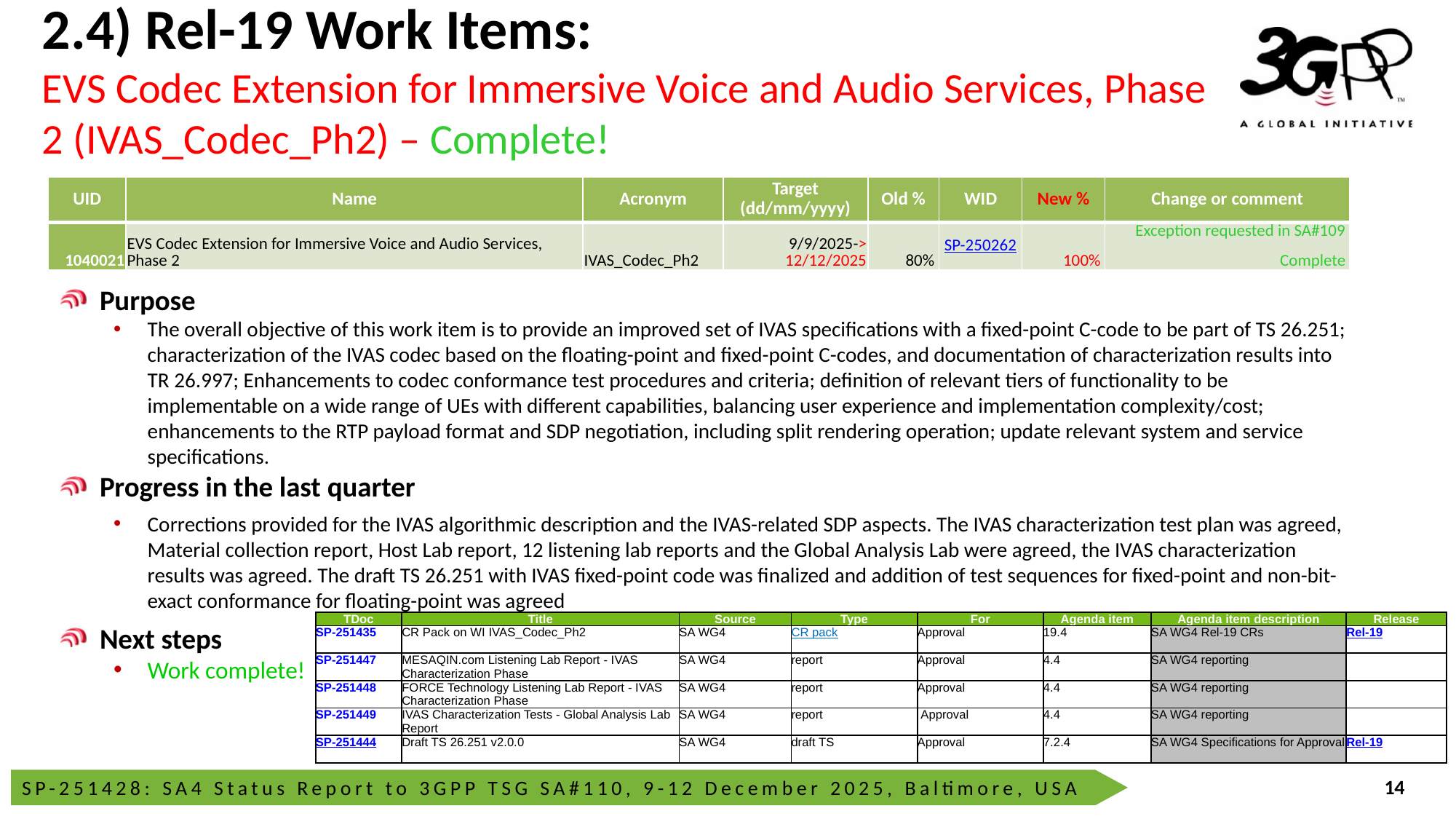

# 2.4) Rel-19 Work Items: EVS Codec Extension for Immersive Voice and Audio Services, Phase 2 (IVAS_Codec_Ph2) – Complete!
| UID | Name | Acronym | Target (dd/mm/yyyy) | Old % | WID | New % | Change or comment |
| --- | --- | --- | --- | --- | --- | --- | --- |
| 1040021 | EVS Codec Extension for Immersive Voice and Audio Services, Phase 2 | IVAS\_Codec\_Ph2 | 9/9/2025-> 12/12/2025 | 80% | SP-250262 | 100% | Exception requested in SA#109 Complete |
Purpose
The overall objective of this work item is to provide an improved set of IVAS specifications with a fixed-point C-code to be part of TS 26.251; characterization of the IVAS codec based on the floating-point and fixed-point C-codes, and documentation of characterization results into TR 26.997; Enhancements to codec conformance test procedures and criteria; definition of relevant tiers of functionality to be implementable on a wide range of UEs with different capabilities, balancing user experience and implementation complexity/cost; enhancements to the RTP payload format and SDP negotiation, including split rendering operation; update relevant system and service specifications.
Progress in the last quarter
Corrections provided for the IVAS algorithmic description and the IVAS-related SDP aspects. The IVAS characterization test plan was agreed, Material collection report, Host Lab report, 12 listening lab reports and the Global Analysis Lab were agreed, the IVAS characterization results was agreed. The draft TS 26.251 with IVAS fixed-point code was finalized and addition of test sequences for fixed-point and non-bit-exact conformance for floating-point was agreed
Next steps
Work complete!
| TDoc | Title | Source | Type | For | Agenda item | Agenda item description | Release |
| --- | --- | --- | --- | --- | --- | --- | --- |
| SP-251435 | CR Pack on WI IVAS\_Codec\_Ph2 | SA WG4 | CR pack | Approval | 19.4 | SA WG4 Rel-19 CRs | Rel-19 |
| SP-251447 | MESAQIN.com Listening Lab Report - IVAS Characterization Phase | SA WG4 | report | Approval | 4.4 | SA WG4 reporting |  |
| SP-251448 | FORCE Technology Listening Lab Report - IVAS Characterization Phase | SA WG4 | report | Approval | 4.4 | SA WG4 reporting |  |
| SP-251449 | IVAS Characterization Tests - Global Analysis Lab Report | SA WG4 | report | Approval | 4.4 | SA WG4 reporting |  |
| SP-251444 | Draft TS 26.251 v2.0.0 | SA WG4 | draft TS | Approval | 7.2.4 | SA WG4 Specifications for Approval | Rel-19 |